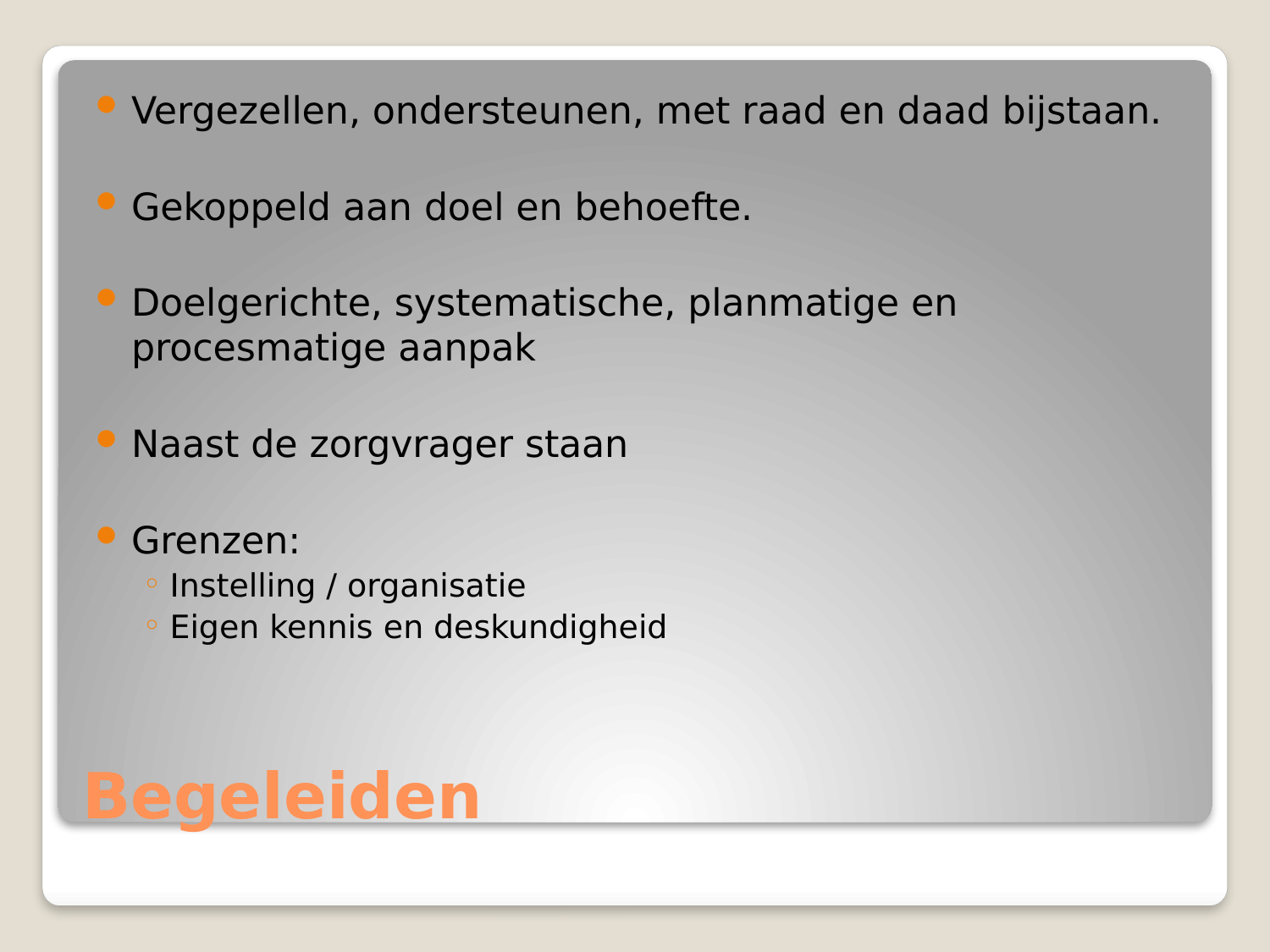

Vergezellen, ondersteunen, met raad en daad bijstaan.

Gekoppeld aan doel en behoefte.

Doelgerichte, systematische, planmatige en procesmatige aanpak

Naast de zorgvrager staan

Grenzen:
Instelling / organisatie
Eigen kennis en deskundigheid
# Begeleiden